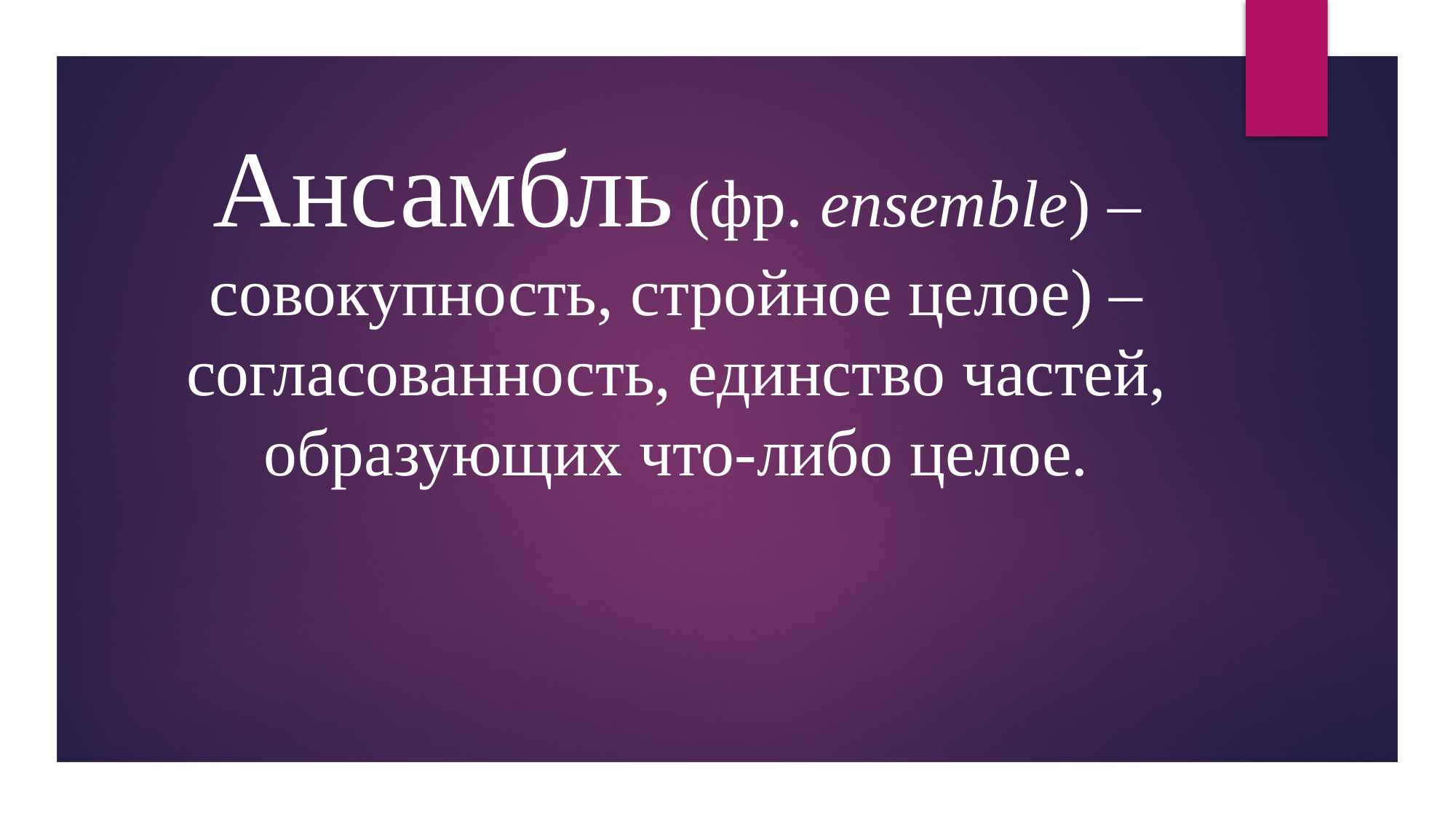

Ансамбль (фр. ensemble) – совокупность, стройное целое) – согласованность, единство частей, образующих что-либо целое.